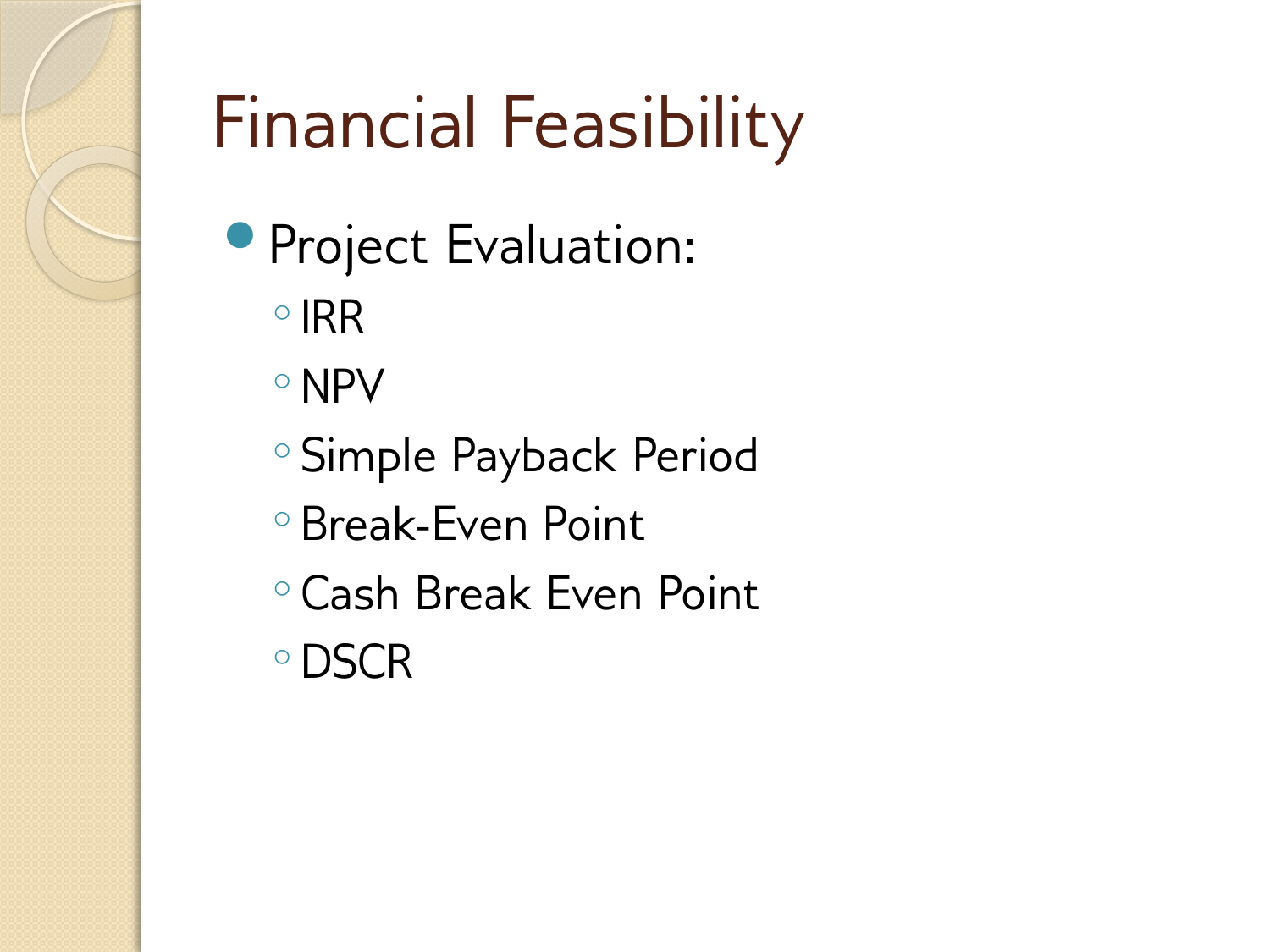

# Financial Feasibility
Project Evaluation:
IRR
NPV
Simple Payback Period
Break-Even Point
Cash Break Even Point
DSCR